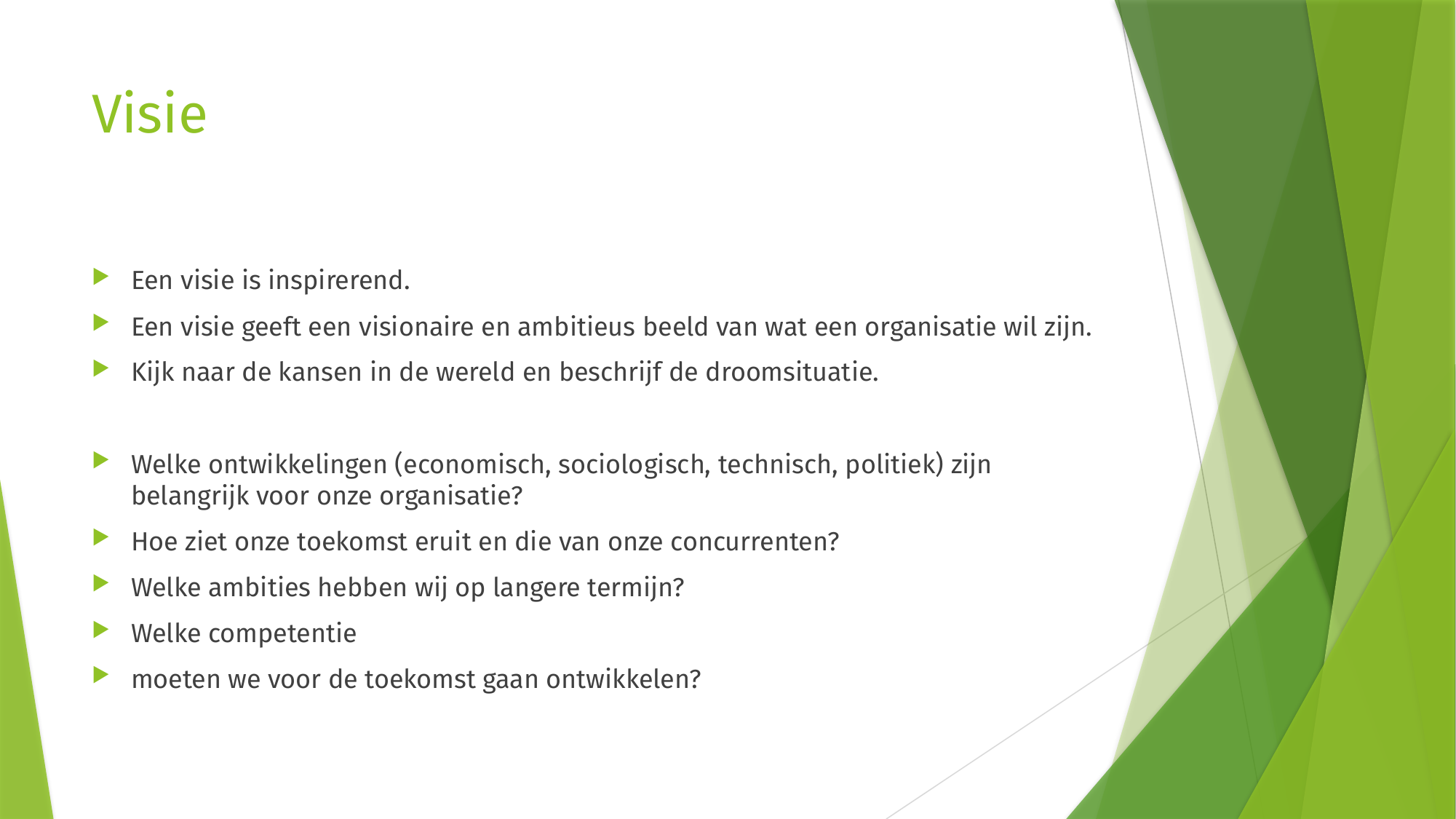

# Visie
Een visie is inspirerend.
Een visie geeft een visionaire en ambitieus beeld van wat een organisatie wil zijn.
Kijk naar de kansen in de wereld en beschrijf de droomsituatie.

Welke ontwikkelingen (economisch, sociologisch, technisch, politiek) zijn belangrijk voor onze organisatie?
Hoe ziet onze toekomst eruit en die van onze concurrenten?
Welke ambities hebben wij op langere termijn?
Welke competentie
moeten we voor de toekomst gaan ontwikkelen?